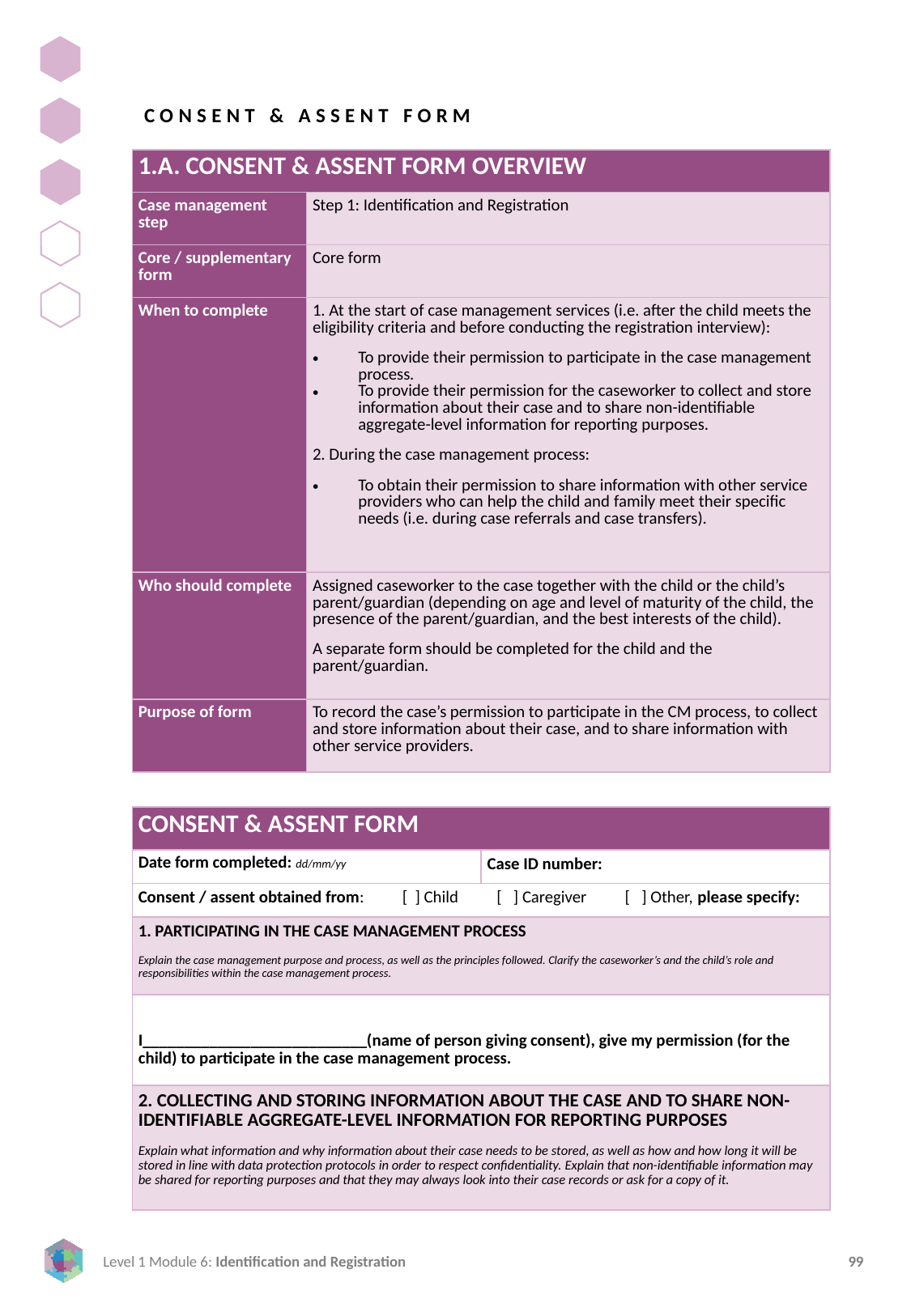

CONSENT & ASSENT FORM

| 1.A. CONSENT & ASSENT FORM OVERVIEW |  |
| --- | --- |
| Case management step | Step 1: Identification and Registration |
| Core / supplementary form | Core form |
| When to complete | 1. At the start of case management services (i.e. after the child meets the eligibility criteria and before conducting the registration interview): To provide their permission to participate in the case management process. To provide their permission for the caseworker to collect and store information about their case and to share non-identifiable aggregate-level information for reporting purposes. 2. During the case management process: To obtain their permission to share information with other service providers who can help the child and family meet their specific needs (i.e. during case referrals and case transfers). |
| Who should complete | Assigned caseworker to the case together with the child or the child’s parent/guardian (depending on age and level of maturity of the child, the presence of the parent/guardian, and the best interests of the child). A separate form should be completed for the child and the parent/guardian. |
| Purpose of form | To record the case’s permission to participate in the CM process, to collect and store information about their case, and to share information with other service providers. |

| CONSENT & ASSENT FORM |  |
| --- | --- |
| Date form completed: dd/mm/yy | Case ID number: |
| Consent / assent obtained from: [ ] Child [ ] Caregiver [ ] Other, please specify: |  |
| 1. PARTICIPATING IN THE CASE MANAGEMENT PROCESS Explain the case management purpose and process, as well as the principles followed. Clarify the caseworker’s and the child’s role and responsibilities within the case management process. |  |
| I\_\_\_\_\_\_\_\_\_\_\_\_\_\_\_\_\_\_\_\_\_\_\_\_\_\_\_(name of person giving consent), give my permission (for the child) to participate in the case management process. |  |
| 2. COLLECTING AND STORING INFORMATION ABOUT THE CASE AND TO SHARE NON-IDENTIFIABLE AGGREGATE-LEVEL INFORMATION FOR REPORTING PURPOSES Explain what information and why information about their case needs to be stored, as well as how and how long it will be stored in line with data protection protocols in order to respect confidentiality. Explain that non-identifiable information may be shared for reporting purposes and that they may always look into their case records or ask for a copy of it. |  |